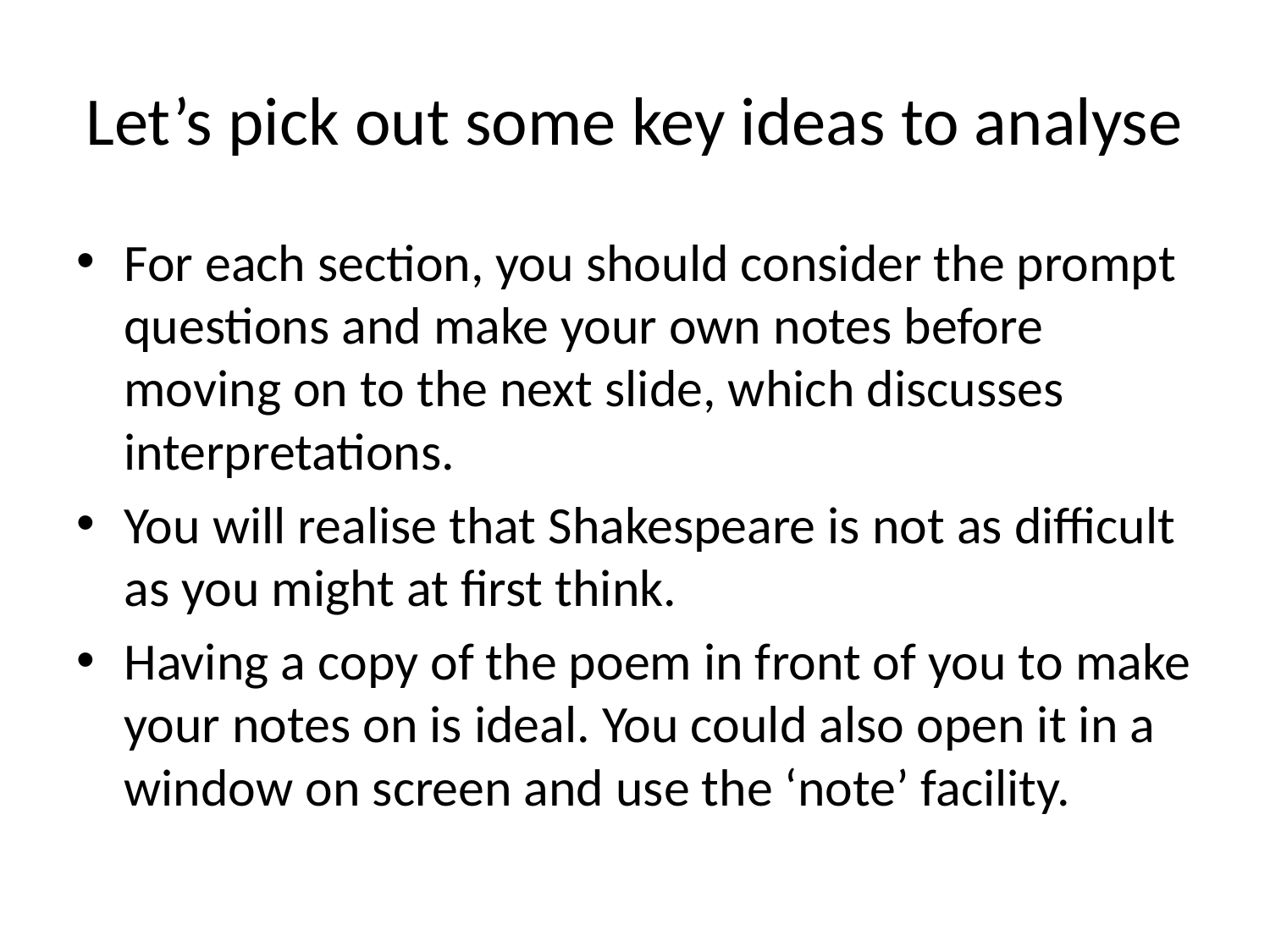

# Let’s pick out some key ideas to analyse
For each section, you should consider the prompt questions and make your own notes before moving on to the next slide, which discusses interpretations.
You will realise that Shakespeare is not as difficult as you might at first think.
Having a copy of the poem in front of you to make your notes on is ideal. You could also open it in a window on screen and use the ‘note’ facility.